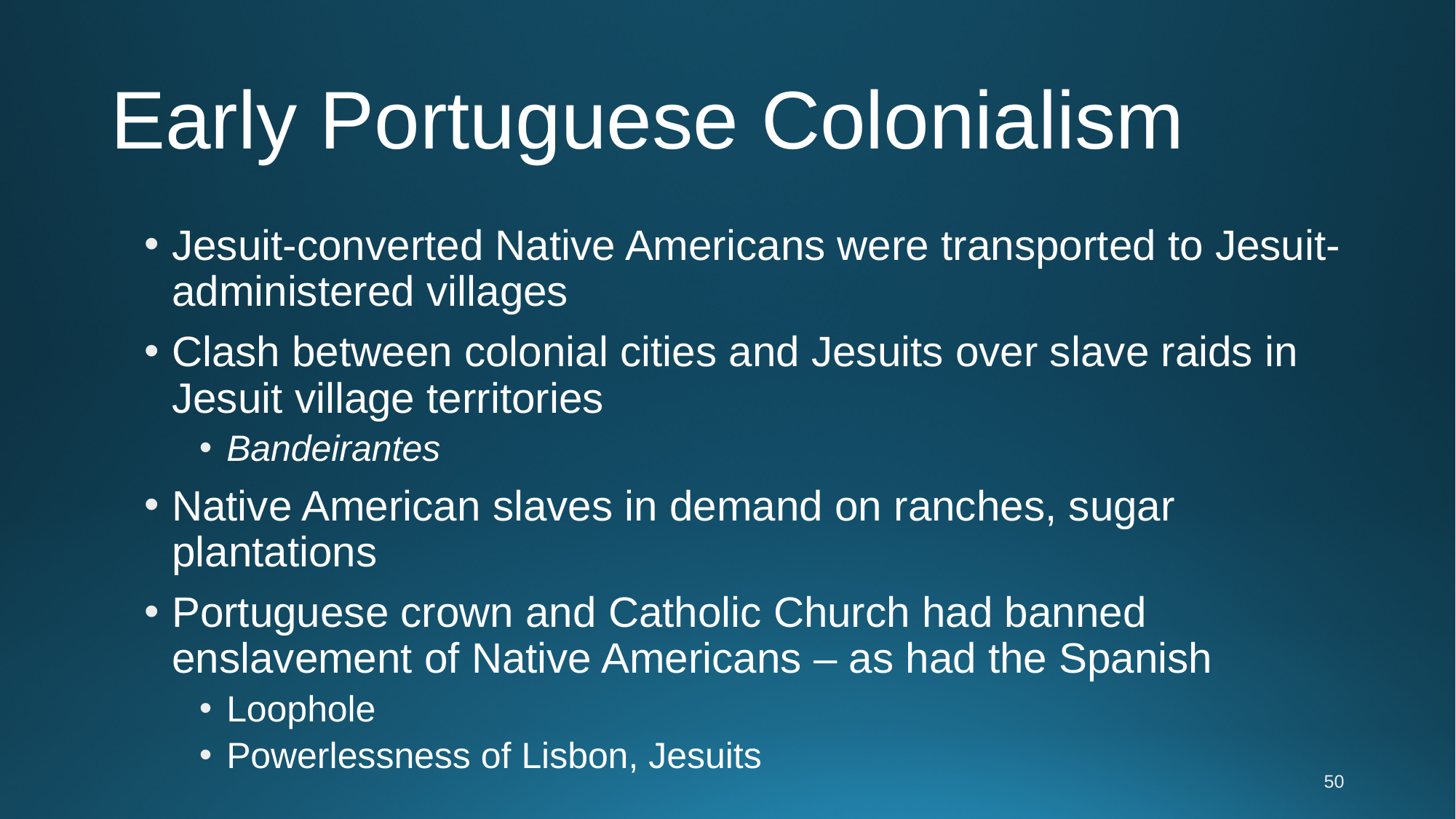

# Early Portuguese Colonialism
Jesuit-converted Native Americans were transported to Jesuit-administered villages
Clash between colonial cities and Jesuits over slave raids in Jesuit village territories
Bandeirantes
Native American slaves in demand on ranches, sugar plantations
Portuguese crown and Catholic Church had banned enslavement of Native Americans – as had the Spanish
Loophole
Powerlessness of Lisbon, Jesuits
50